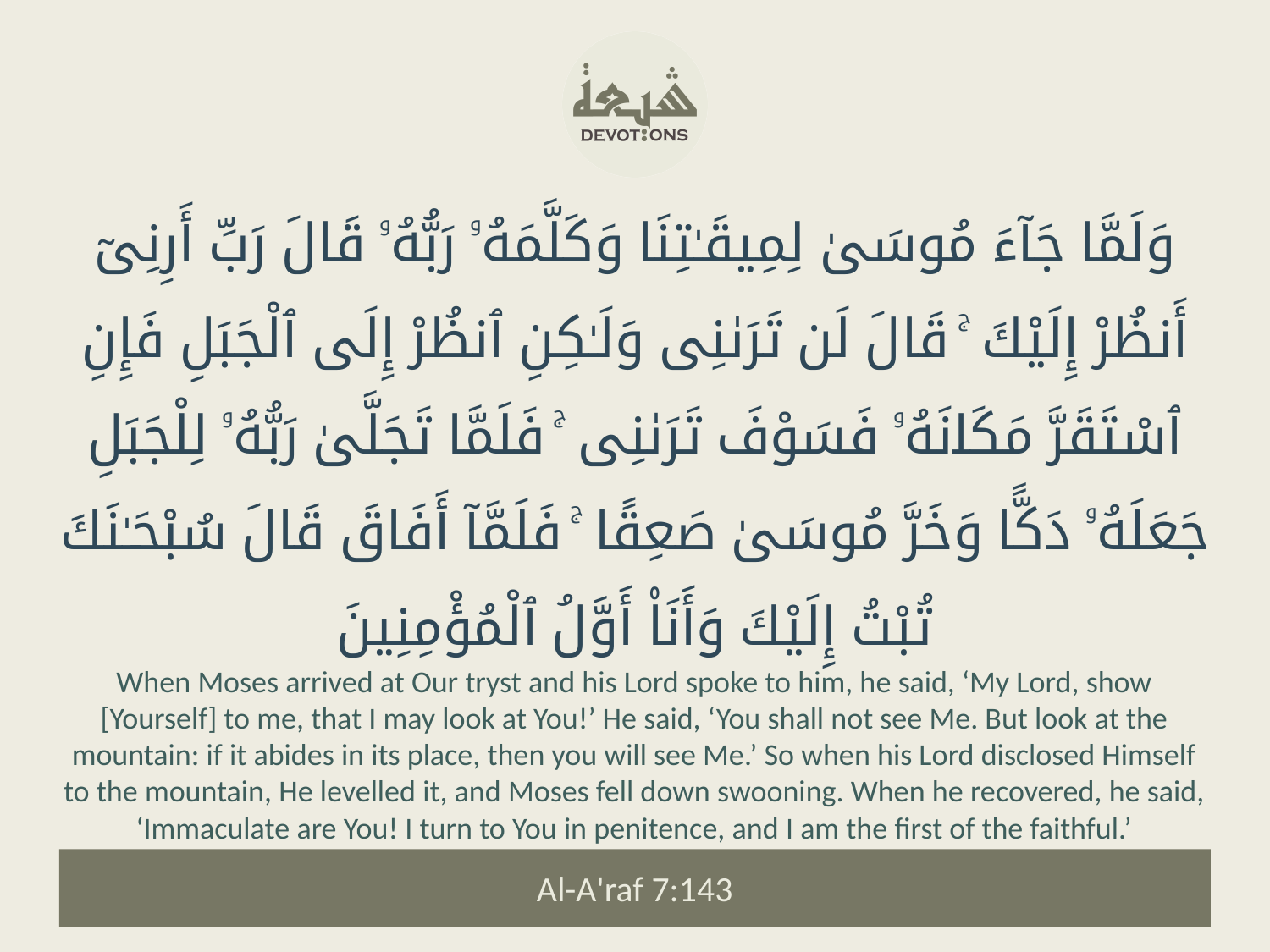

وَلَمَّا جَآءَ مُوسَىٰ لِمِيقَـٰتِنَا وَكَلَّمَهُۥ رَبُّهُۥ قَالَ رَبِّ أَرِنِىٓ أَنظُرْ إِلَيْكَ ۚ قَالَ لَن تَرَىٰنِى وَلَـٰكِنِ ٱنظُرْ إِلَى ٱلْجَبَلِ فَإِنِ ٱسْتَقَرَّ مَكَانَهُۥ فَسَوْفَ تَرَىٰنِى ۚ فَلَمَّا تَجَلَّىٰ رَبُّهُۥ لِلْجَبَلِ جَعَلَهُۥ دَكًّا وَخَرَّ مُوسَىٰ صَعِقًا ۚ فَلَمَّآ أَفَاقَ قَالَ سُبْحَـٰنَكَ تُبْتُ إِلَيْكَ وَأَنَا۠ أَوَّلُ ٱلْمُؤْمِنِينَ
When Moses arrived at Our tryst and his Lord spoke to him, he said, ‘My Lord, show [Yourself] to me, that I may look at You!’ He said, ‘You shall not see Me. But look at the mountain: if it abides in its place, then you will see Me.’ So when his Lord disclosed Himself to the mountain, He levelled it, and Moses fell down swooning. When he recovered, he said, ‘Immaculate are You! I turn to You in penitence, and I am the first of the faithful.’
Al-A'raf 7:143